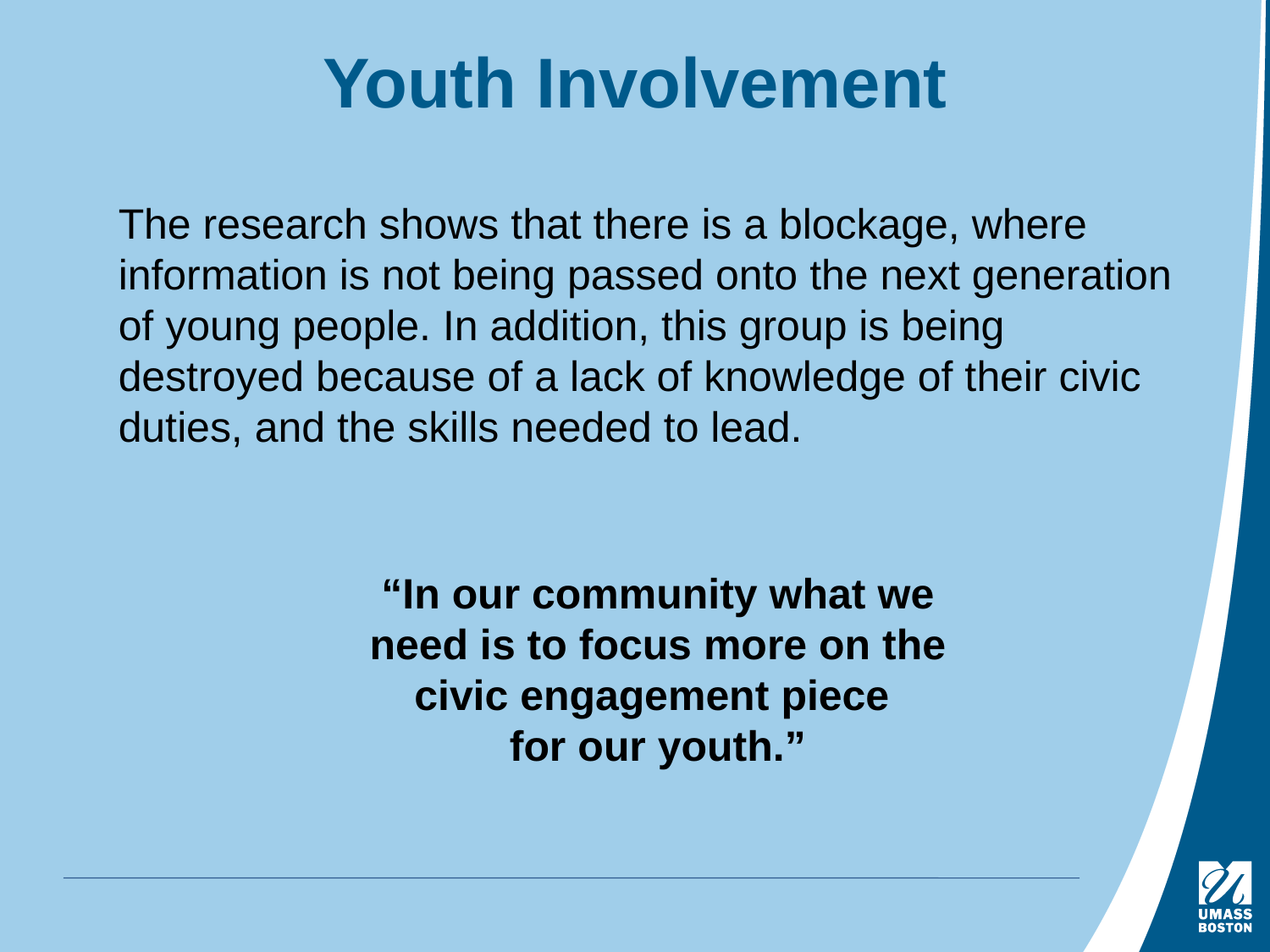

# Youth Involvement
The research shows that there is a blockage, where information is not being passed onto the next generation of young people. In addition, this group is being destroyed because of a lack of knowledge of their civic duties, and the skills needed to lead.

“In our community what we need is to focus more on the civic engagement piece
for our youth.”